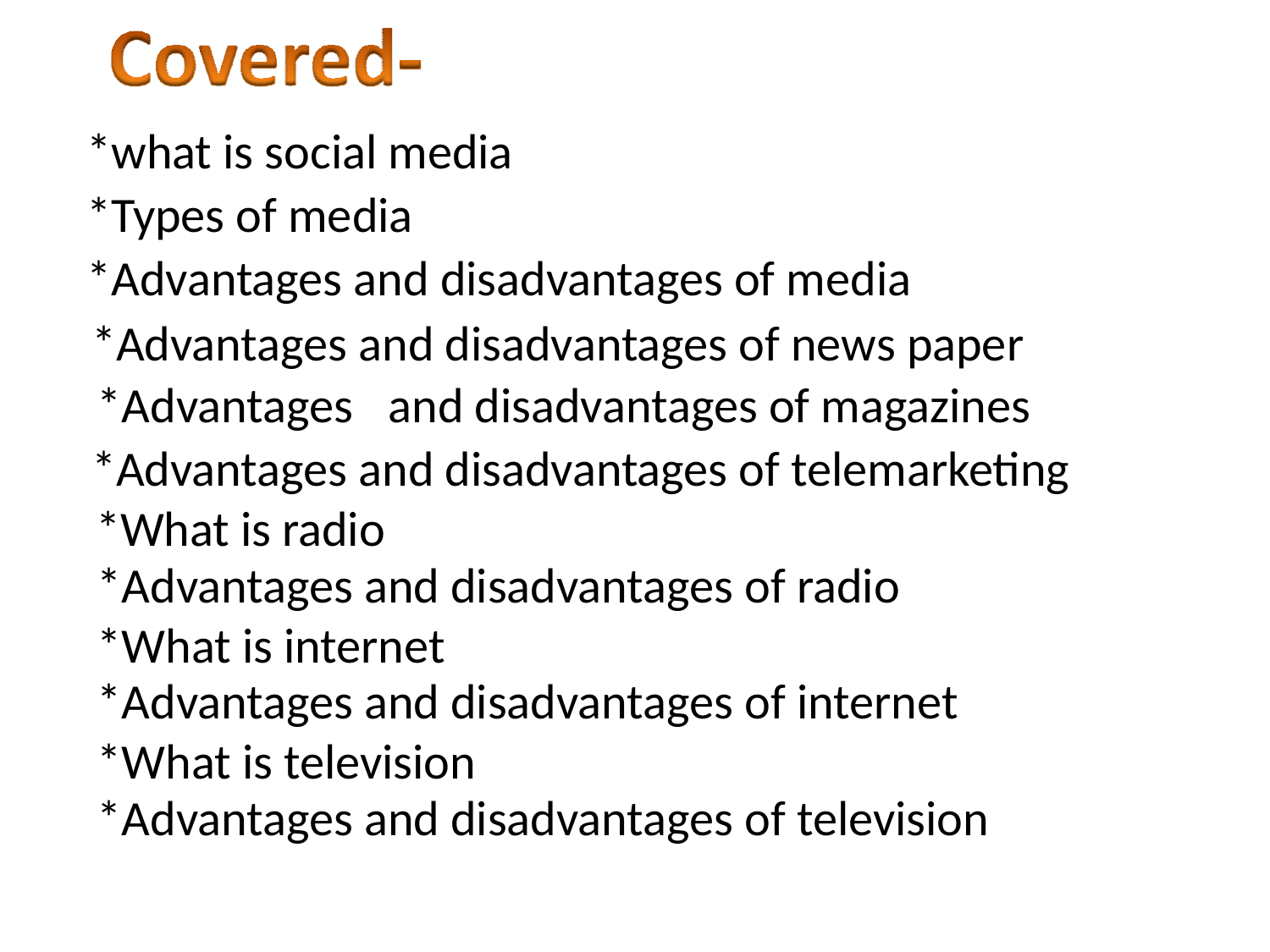

*what is social media
*Types of media
*Advantages and disadvantages of media
*Advantages and disadvantages of news paper
*Advantages	and disadvantages of magazines
*Advantages and disadvantages of telemarketing
*What is radio
*Advantages and disadvantages of radio
*What is internet
*Advantages and disadvantages of internet
*What is television
*Advantages and disadvantages of television